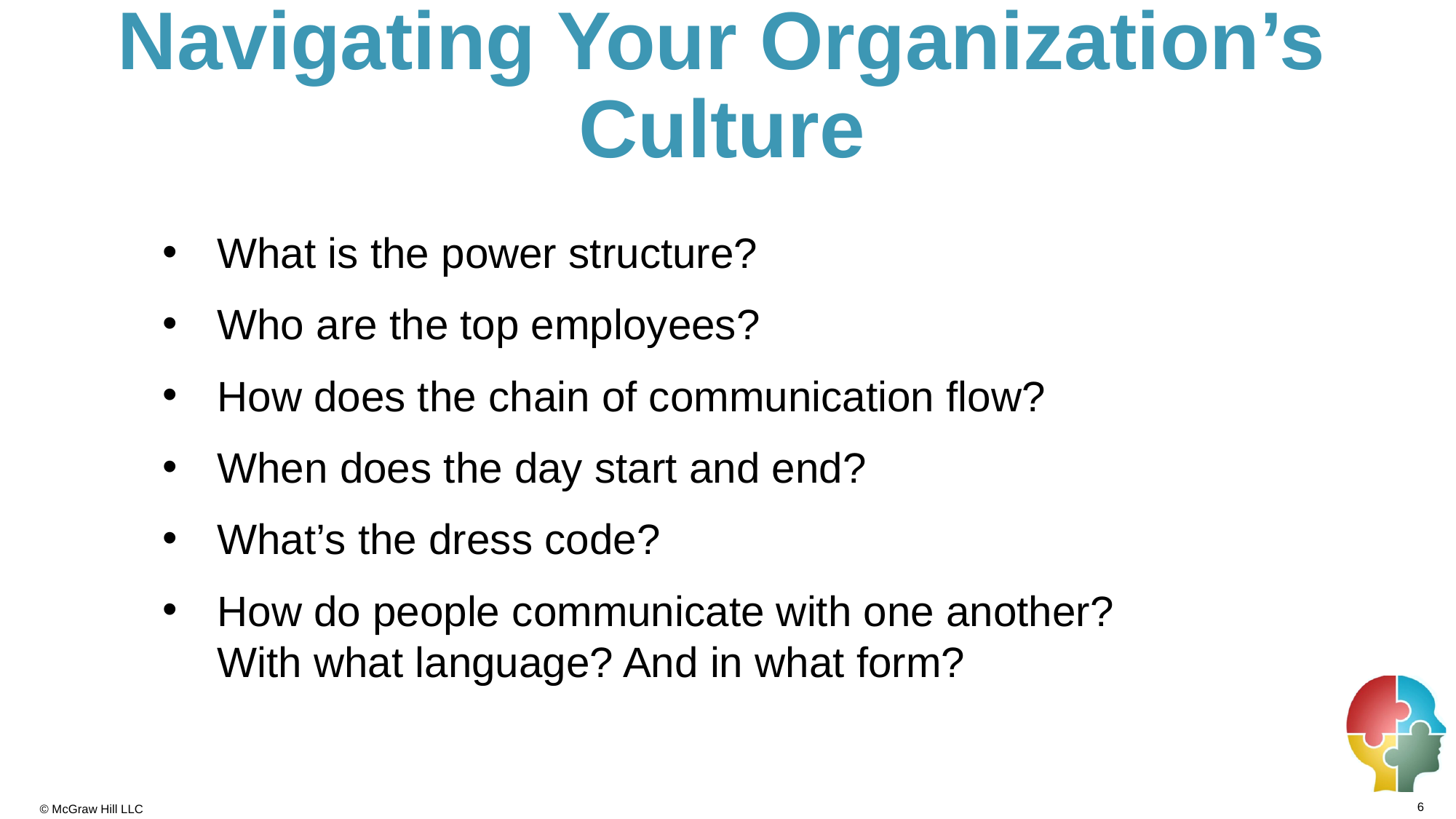

# Navigating Your Organization’s Culture
What is the power structure?
Who are the top employees?
How does the chain of communication flow?
When does the day start and end?
What’s the dress code?
How do people communicate with one another? With what language? And in what form?
6